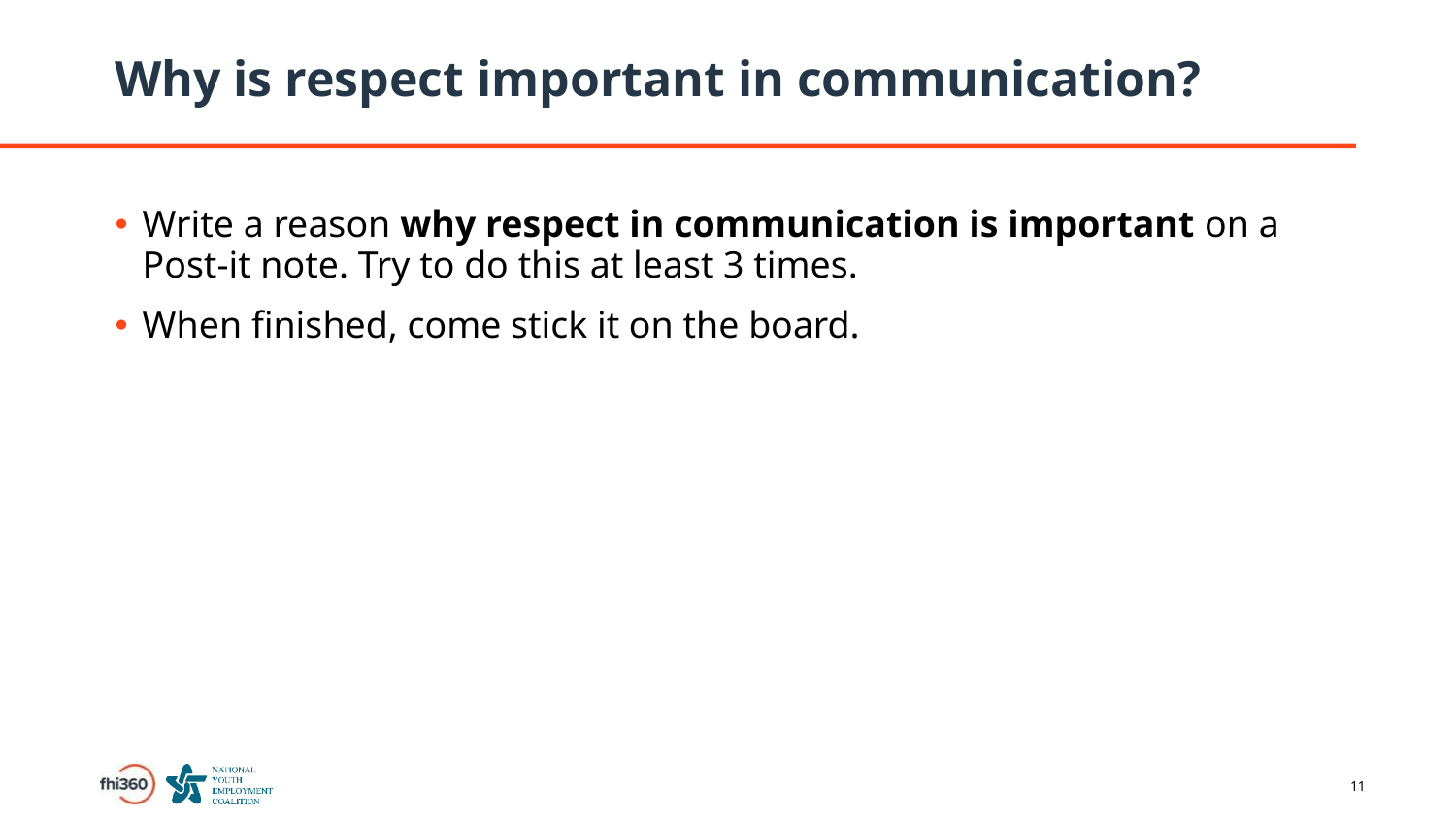

# Why is respect important in communication?
Write a reason why respect in communication is important on a Post-it note. Try to do this at least 3 times.
When finished, come stick it on the board.